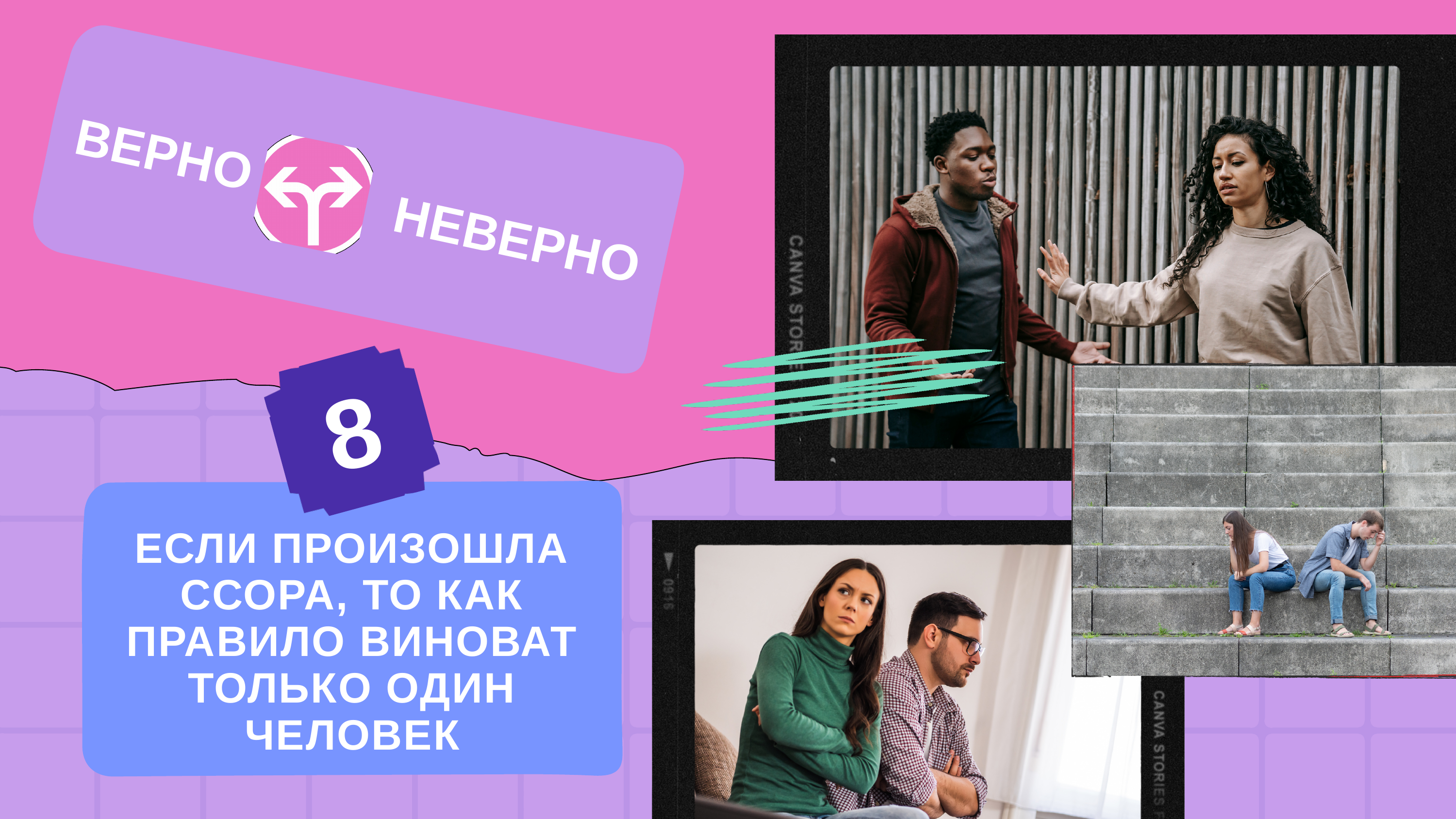

ВЕРНО

НЕВЕРНО

8

ЕСЛИ ПРОИЗОШЛА ССОРА, ТО КАК ПРАВИЛО ВИНОВАТ ТОЛЬКО ОДИН ЧЕЛОВЕК